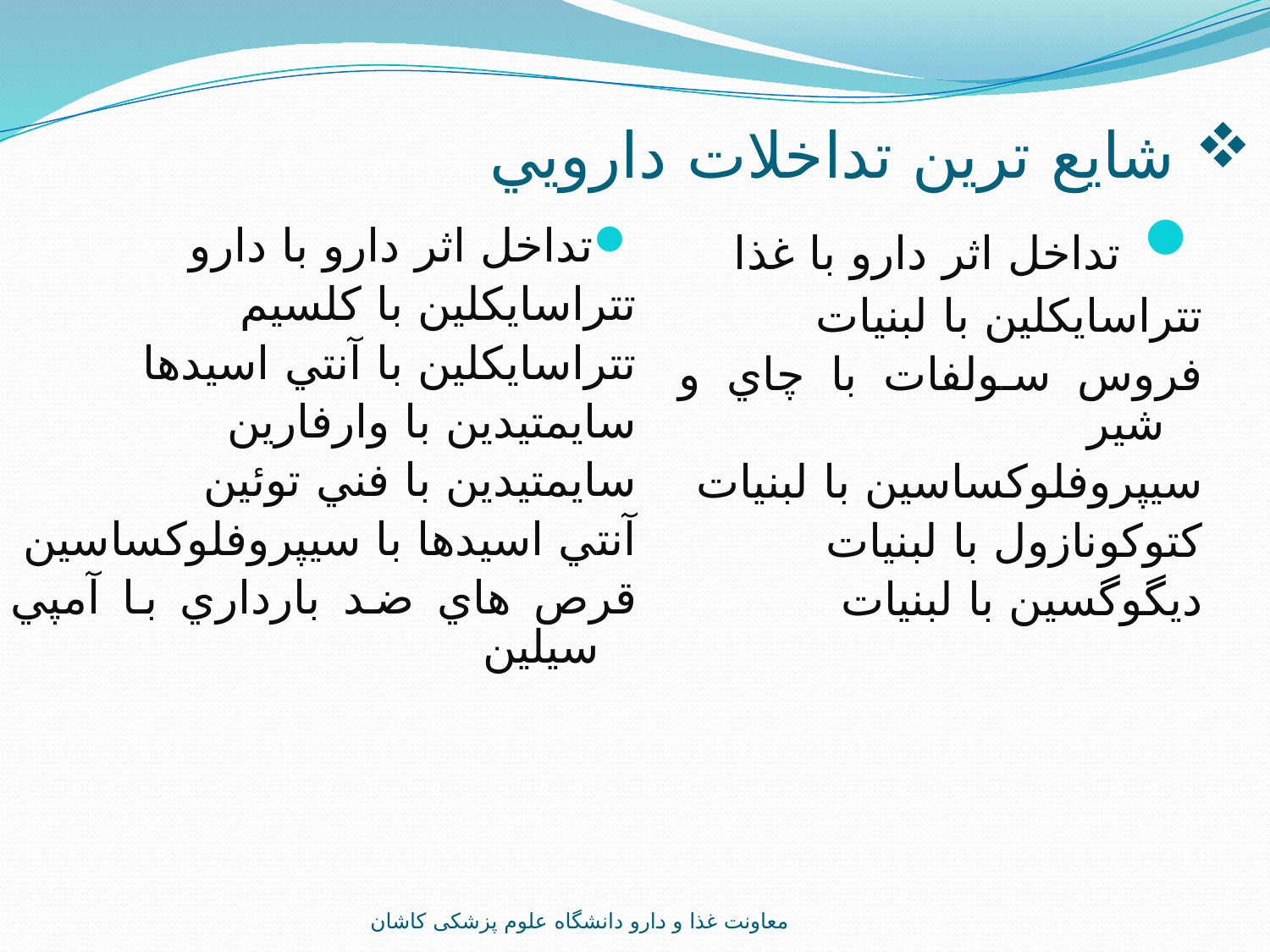

شايع ترين تداخلات دارويي
 تداخل اثر دارو با غذا
تتراسايكلين با لبنيات
فروس سولفات با چاي و شير
سيپروفلوكساسين با لبنيات
كتوكونازول با لبنيات
ديگوگسين با لبنيات

تداخل اثر دارو با دارو
تتراسايكلين با كلسيم
تتراسايكلين با آنتي اسيدها
سايمتيدين با وارفارين
سايمتيدين با فني توئين
آنتي اسيدها با سيپروفلوكساسين
قرص هاي ضد بارداري با آمپي سيلين

معاونت غذا و دارو دانشگاه علوم پزشکی کاشان